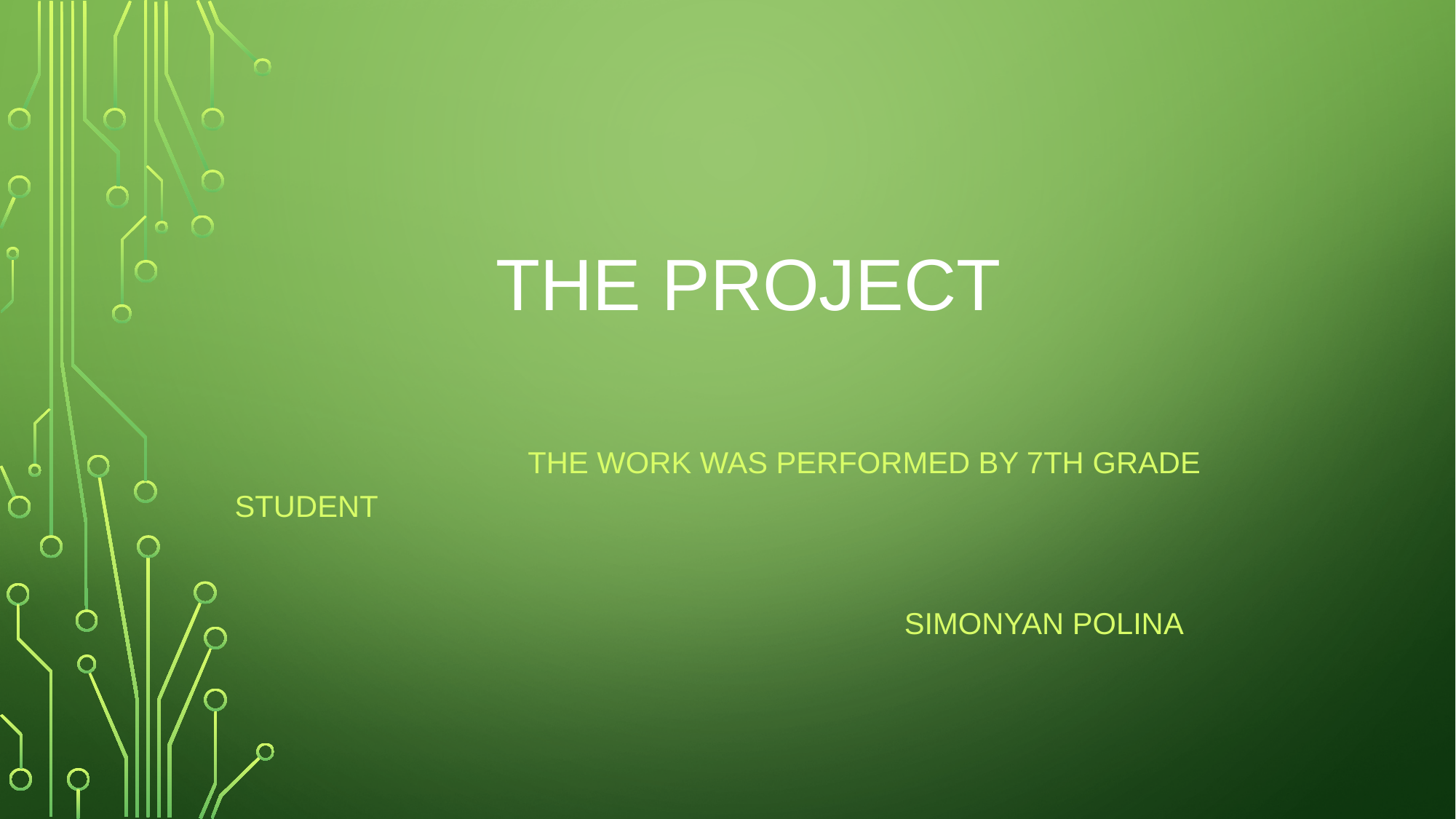

# the project
                                   the work was performed by 7th grade student

                                                                                SIMONYAN POLINA